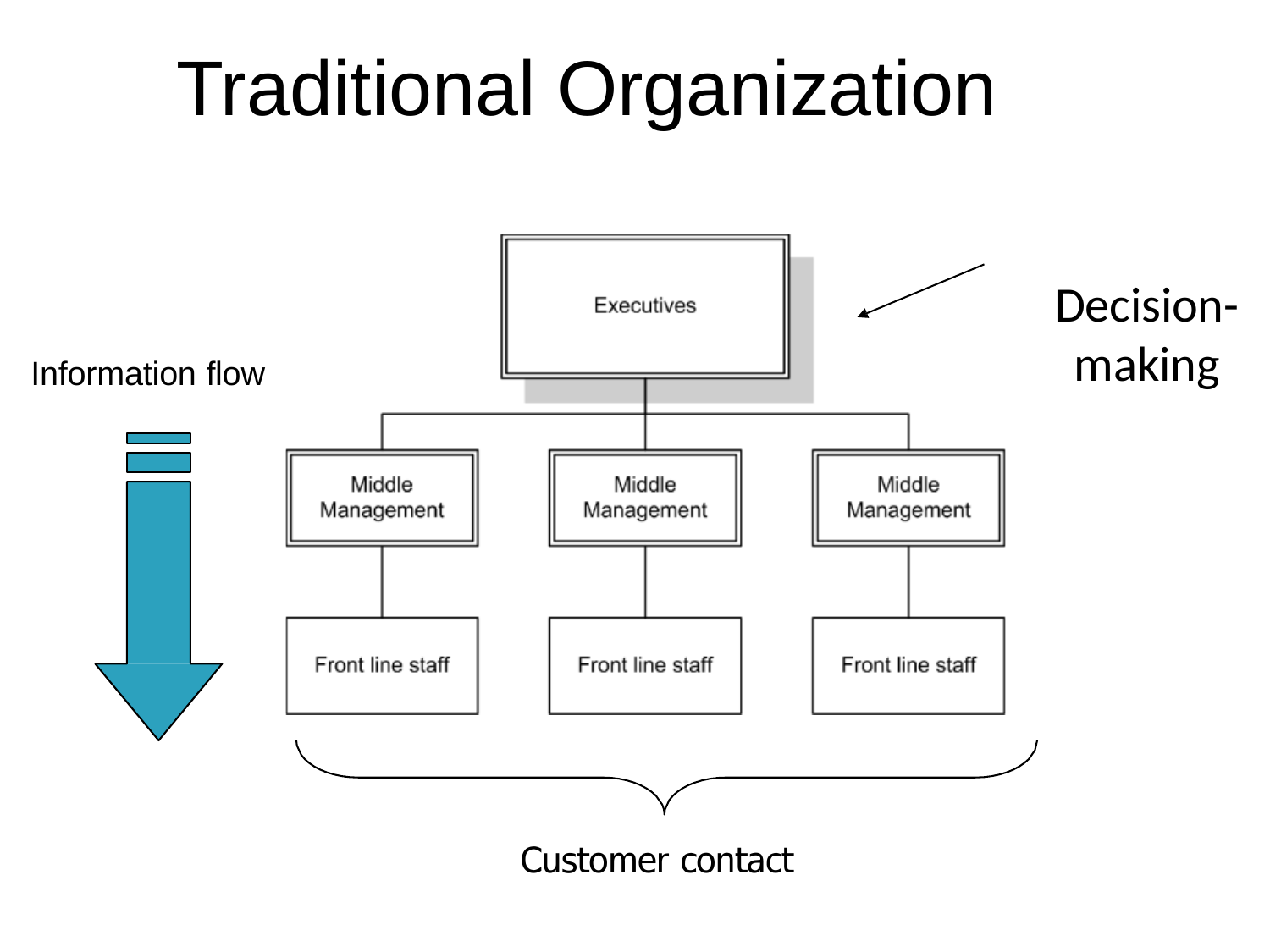

Traditional Organization
# Decision-making

Information flow

Customer contact